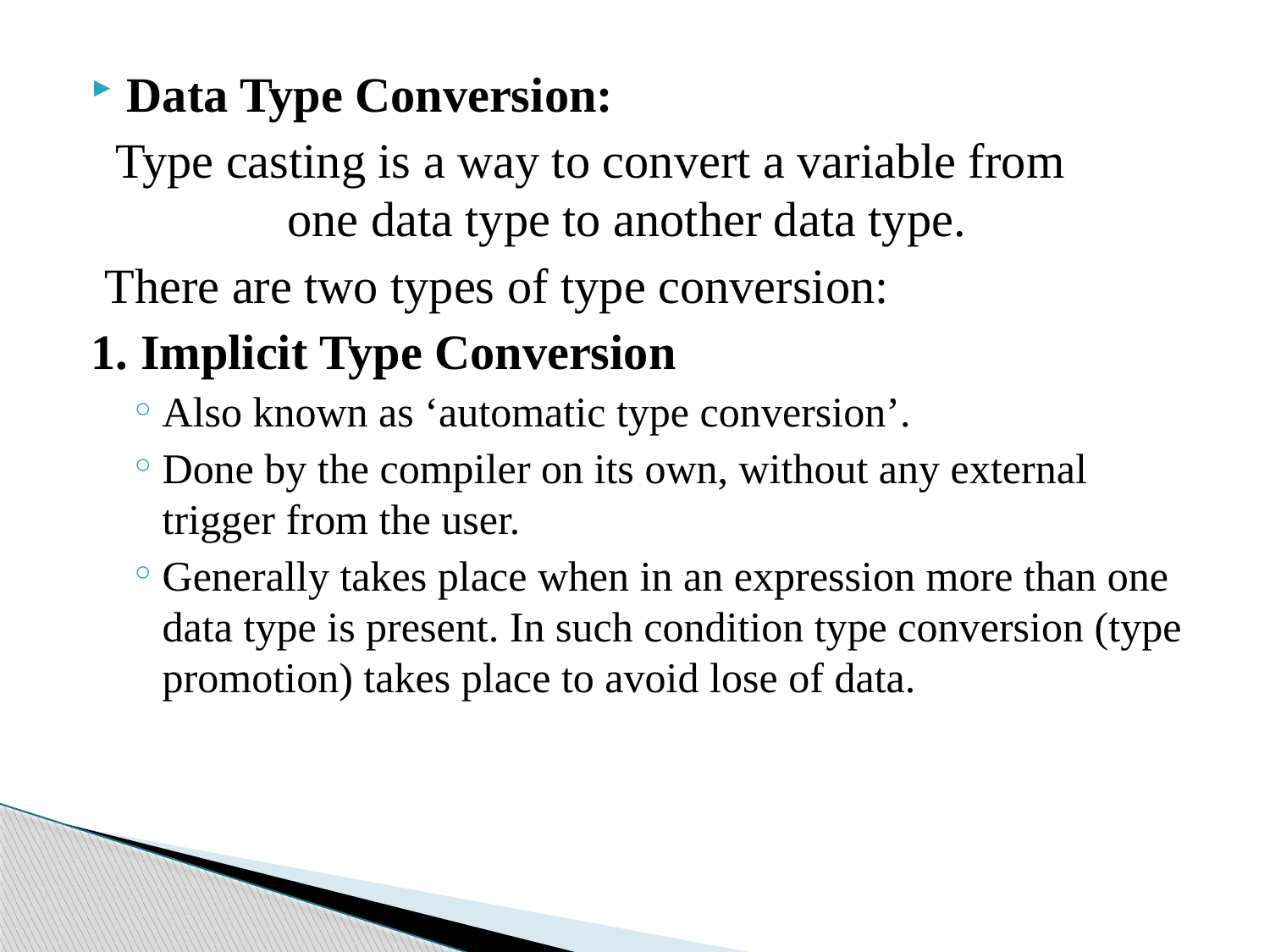

Data Type Conversion:
  Type casting is a way to convert a variable from                           one data type to another data type.
 There are two types of type conversion:
1. Implicit Type Conversion
Also known as ‘automatic type conversion’.
Done by the compiler on its own, without any external trigger from the user.
Generally takes place when in an expression more than one data type is present. In such condition type conversion (type promotion) takes place to avoid lose of data.